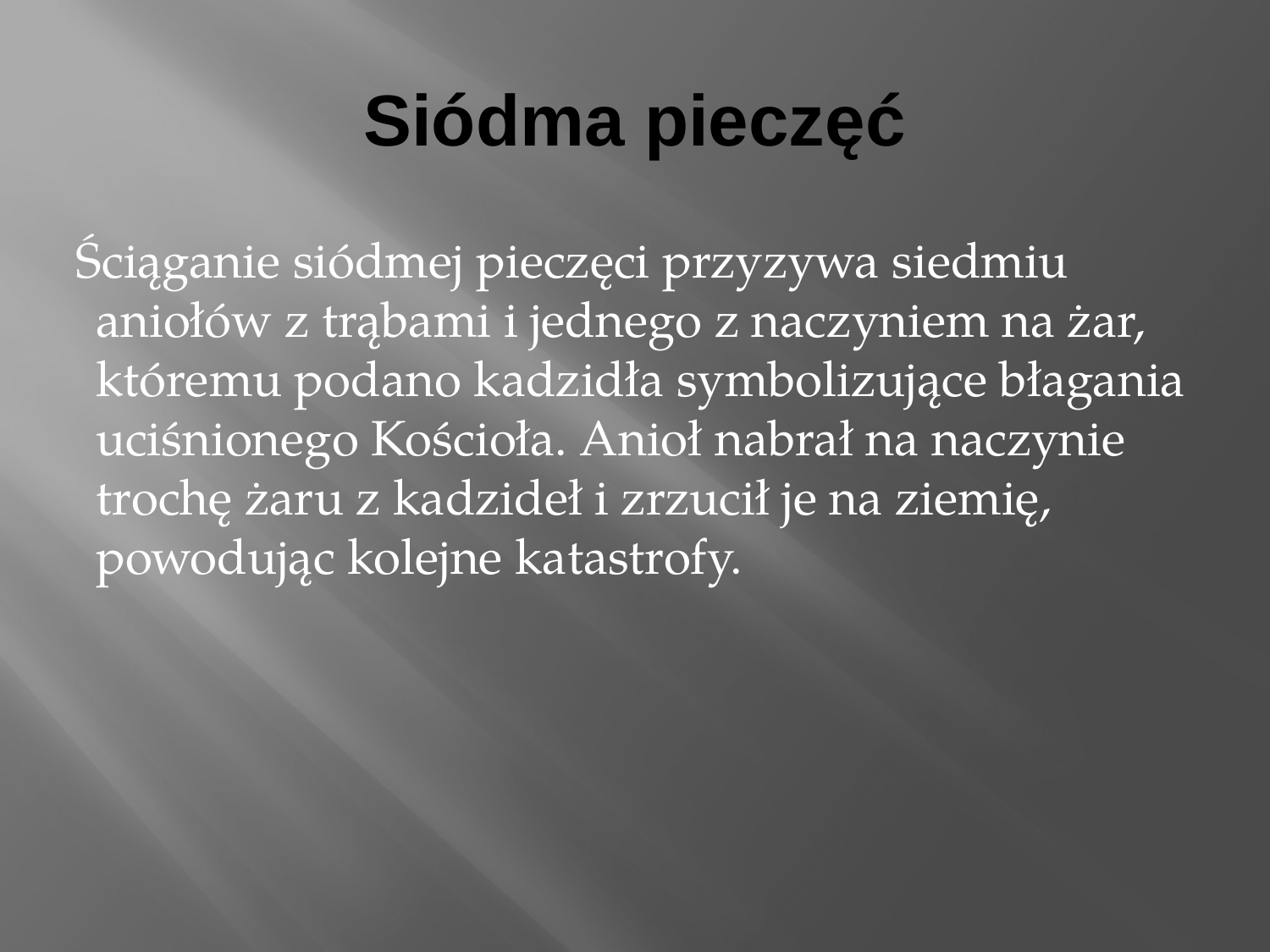

# Siódma pieczęć
Ściąganie siódmej pieczęci przyzywa siedmiu aniołów z trąbami i jednego z naczyniem na żar, któremu podano kadzidła symbolizujące błagania uciśnionego Kościoła. Anioł nabrał na naczynie trochę żaru z kadzideł i zrzucił je na ziemię, powodując kolejne katastrofy.